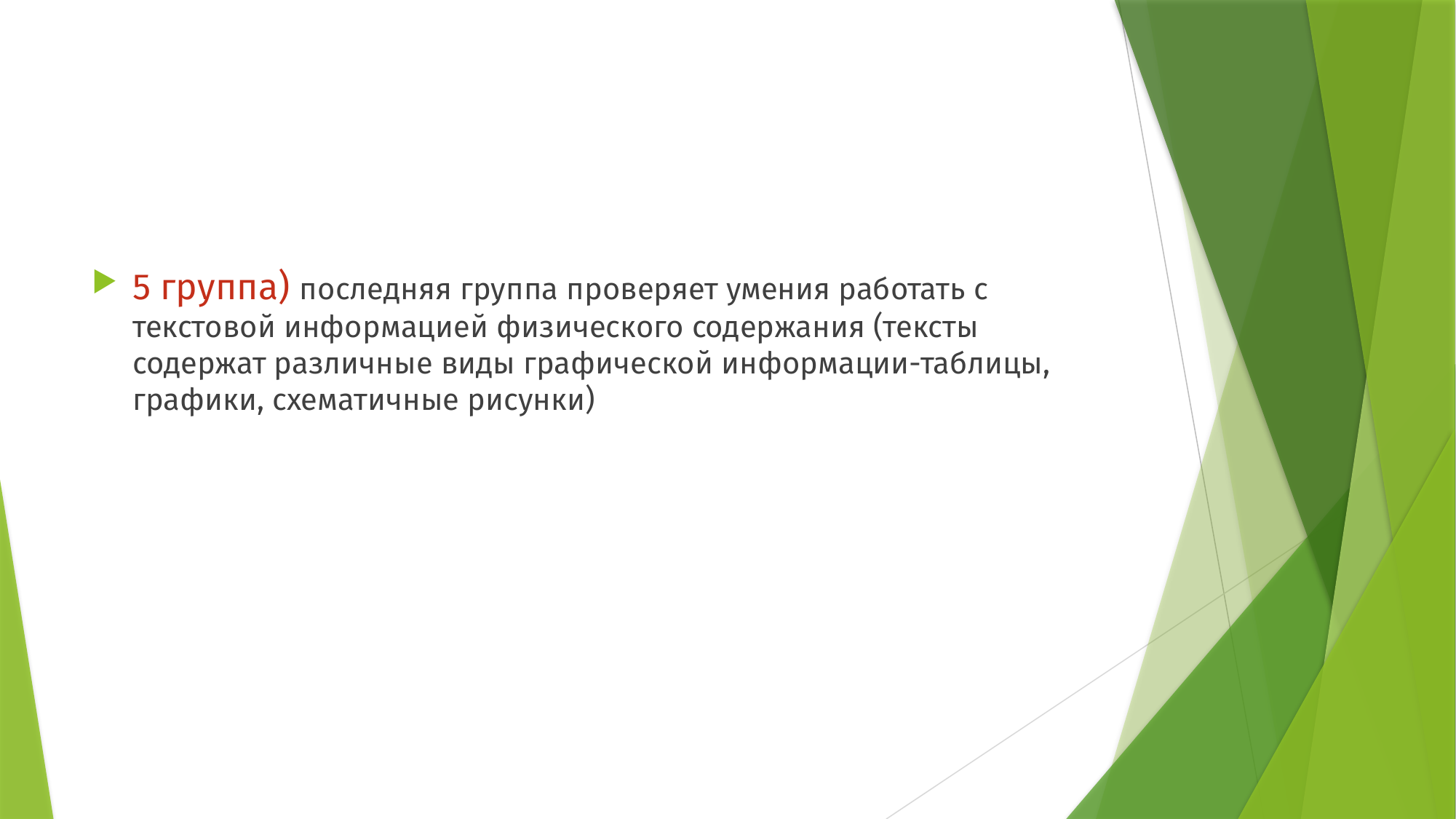

#
5 группа) последняя группа проверяет умения работать с текстовой информацией физического содержания (тексты содержат различные виды графической информации-таблицы, графики, схематичные рисунки)